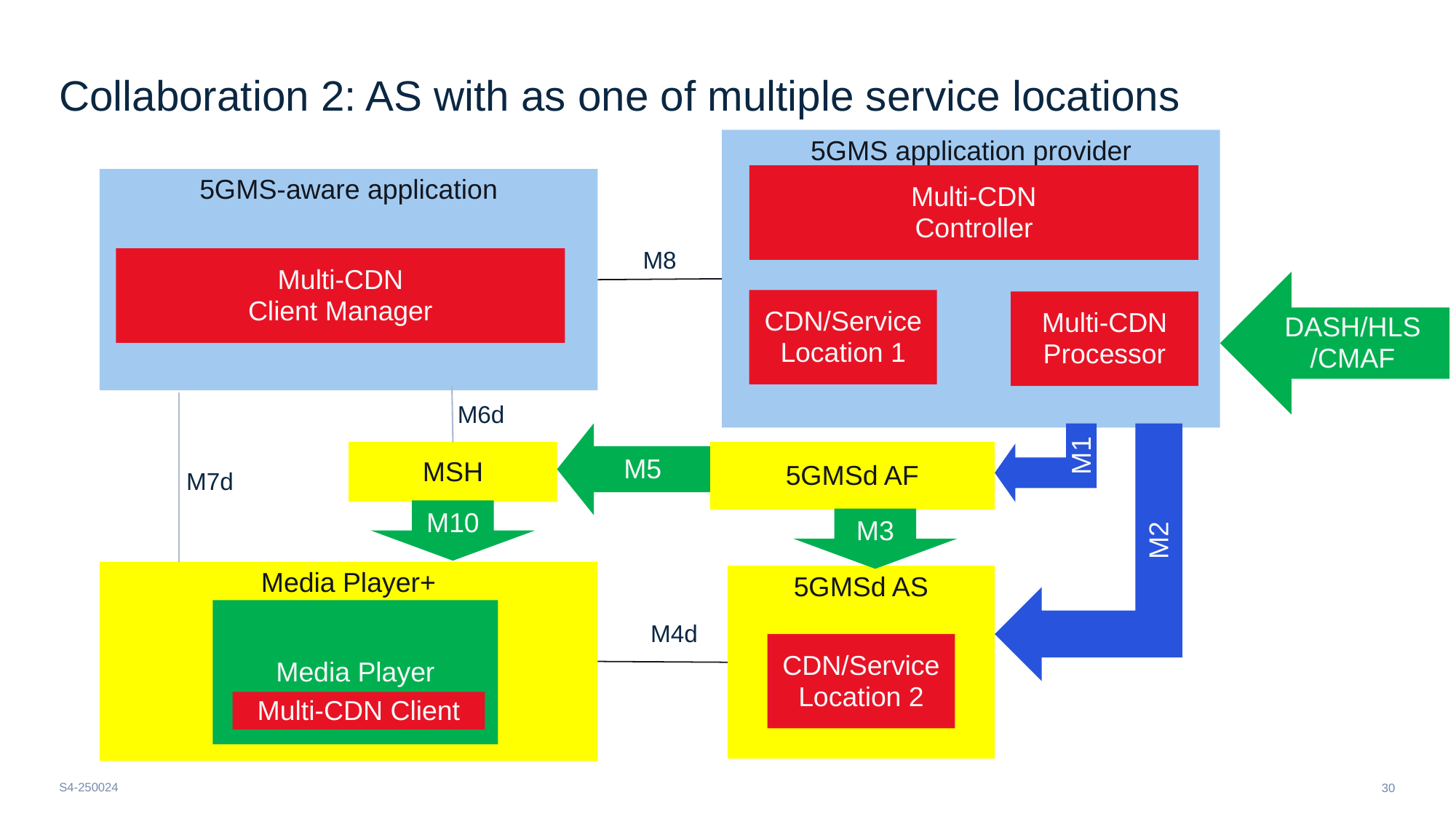

# Collaboration 2: AS with as one of multiple service locations
5GMS application provider
Multi-CDN
Controller
5GMS-aware application
M8
Multi-CDN
Client Manager
DASH/HLS
/CMAF
CDN/Service Location 1
Multi-CDN
Processor
M6d
M1
M5
5GMSd AF
MSH
M2
M7d
M10
M3
Media Player+
5GMSd AS
Media Player
M4d
CDN/Service Location 2
Multi-CDN Client
S4-250024